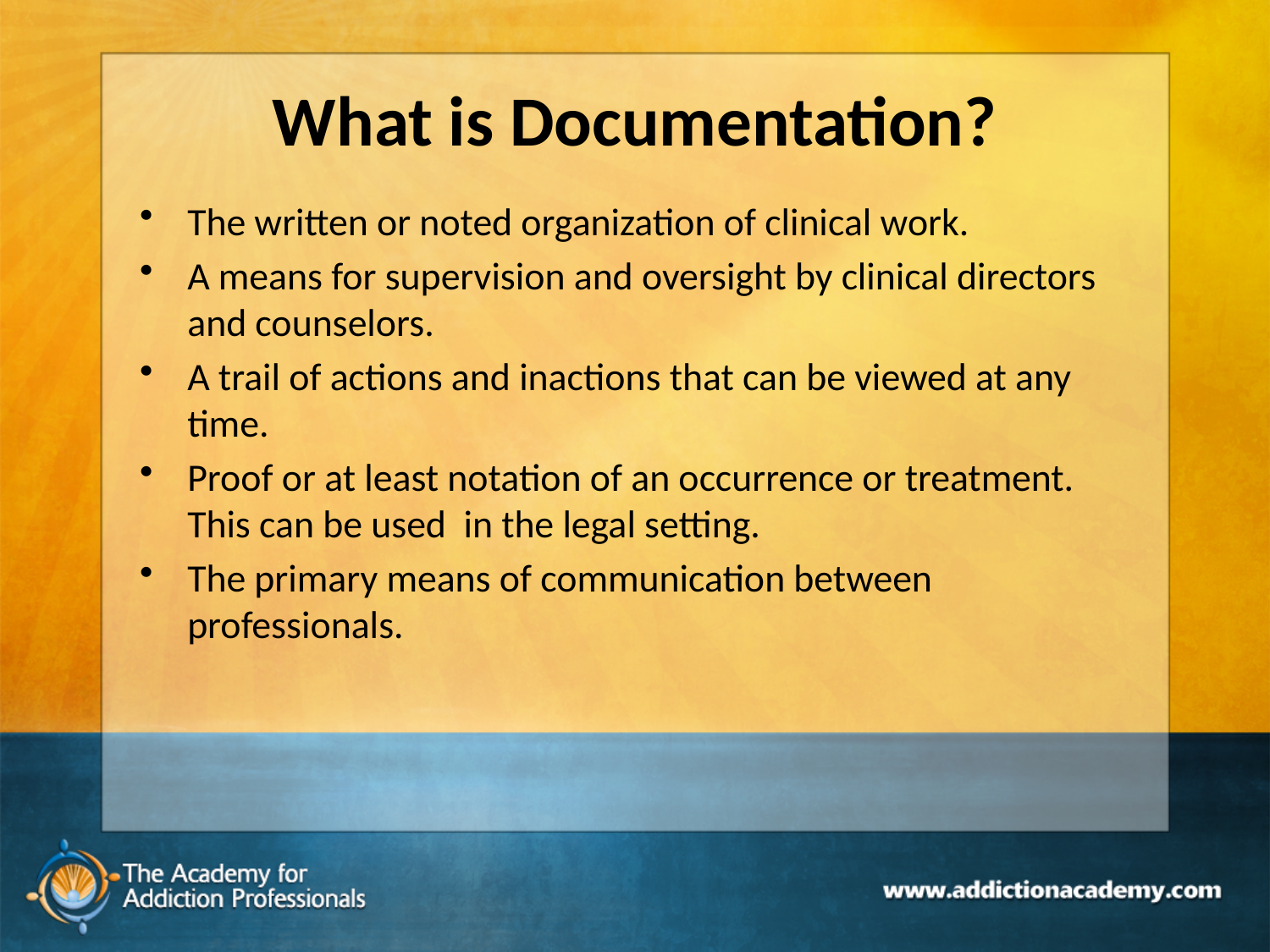

# What is Documentation?
The written or noted organization of clinical work.
A means for supervision and oversight by clinical directors and counselors.
A trail of actions and inactions that can be viewed at any time.
Proof or at least notation of an occurrence or treatment. This can be used  in the legal setting.
The primary means of communication between professionals.